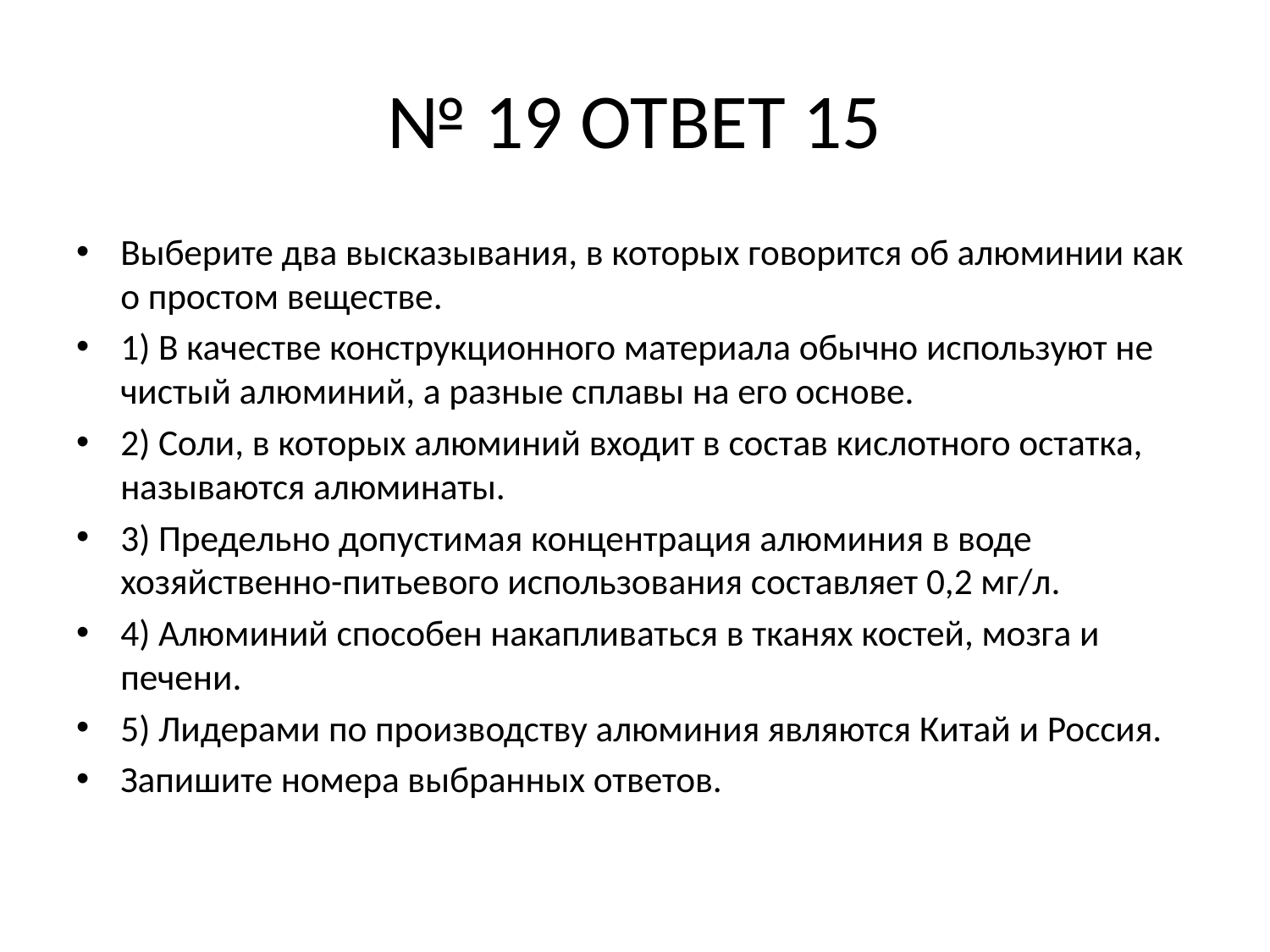

# № 19 ОТВЕТ 15
Выберите два высказывания, в которых говорится об алюминии как о простом веществе.
1) В качестве конструкционного материала обычно используют не чистый алюминий, а разные сплавы на его основе.
2) Соли, в которых алюминий входит в состав кислотного остатка, называются алюминаты.
3) Предельно допустимая концентрация алюминия в воде хозяйственно-питьевого использования составляет 0,2 мг/л.
4) Алюминий способен накапливаться в тканях костей, мозга и печени.
5) Лидерами по производству алюминия являются Китай и Россия.
Запишите номера выбранных ответов.